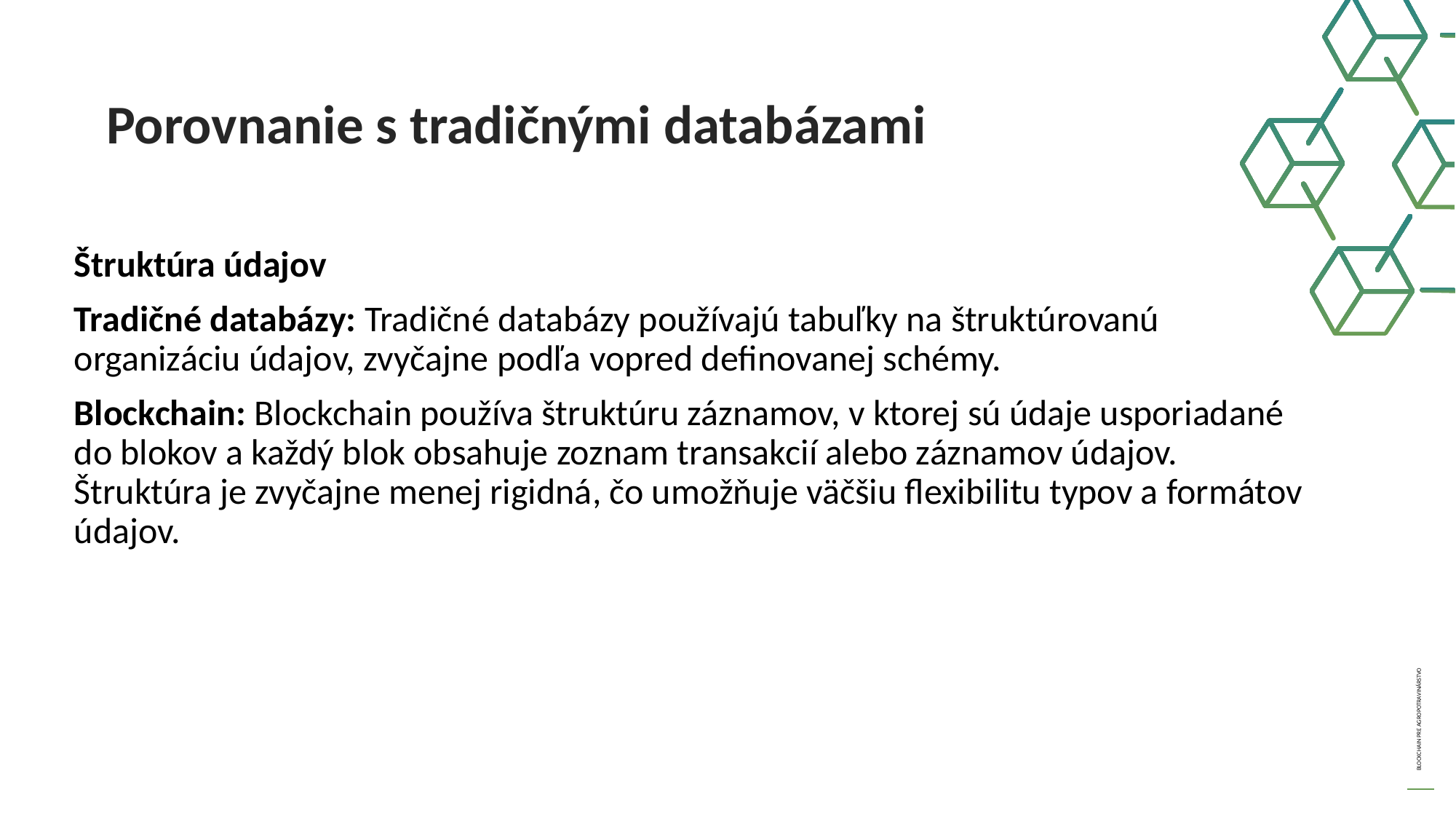

Porovnanie s tradičnými databázami
Štruktúra údajov
Tradičné databázy: Tradičné databázy používajú tabuľky na štruktúrovanú organizáciu údajov, zvyčajne podľa vopred definovanej schémy.
Blockchain: Blockchain používa štruktúru záznamov, v ktorej sú údaje usporiadané do blokov a každý blok obsahuje zoznam transakcií alebo záznamov údajov. Štruktúra je zvyčajne menej rigidná, čo umožňuje väčšiu flexibilitu typov a formátov údajov.